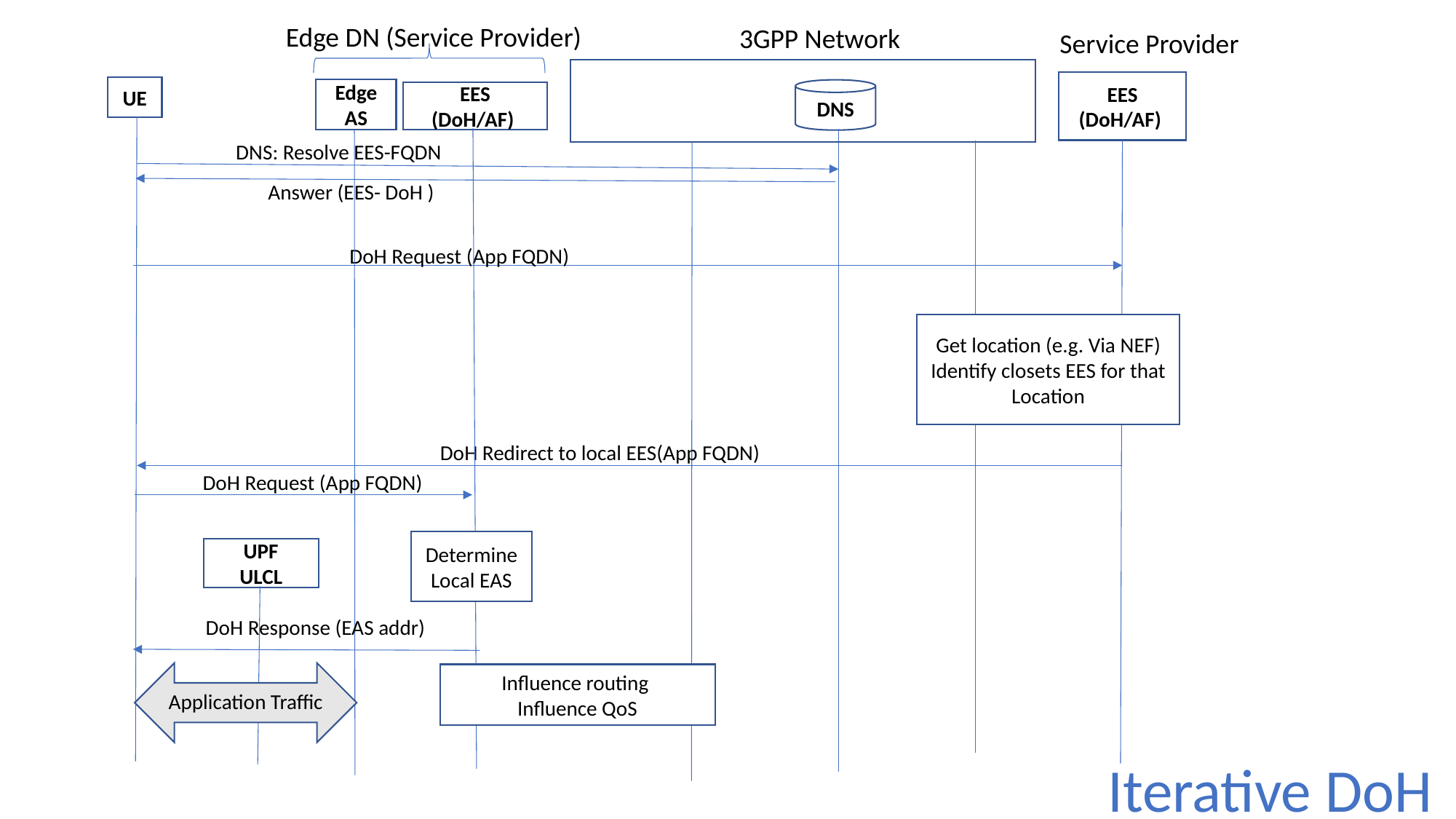

Edge DN (Service Provider)
3GPP Network
Service Provider

EES
(DoH/AF)
UE
Edge AS
DNS
EES
(DoH/AF)
DNS: Resolve EES-FQDN
Answer (EES- DoH )
DoH Request (App FQDN)
Get location (e.g. Via NEF)
Identify closets EES for that Location
DoH Redirect to local EES(App FQDN)
DoH Request (App FQDN)
Determine Local EAS
UPF
ULCL
DoH Response (EAS addr)
Application Traffic
Influence routing
Influence QoS
Iterative DoH